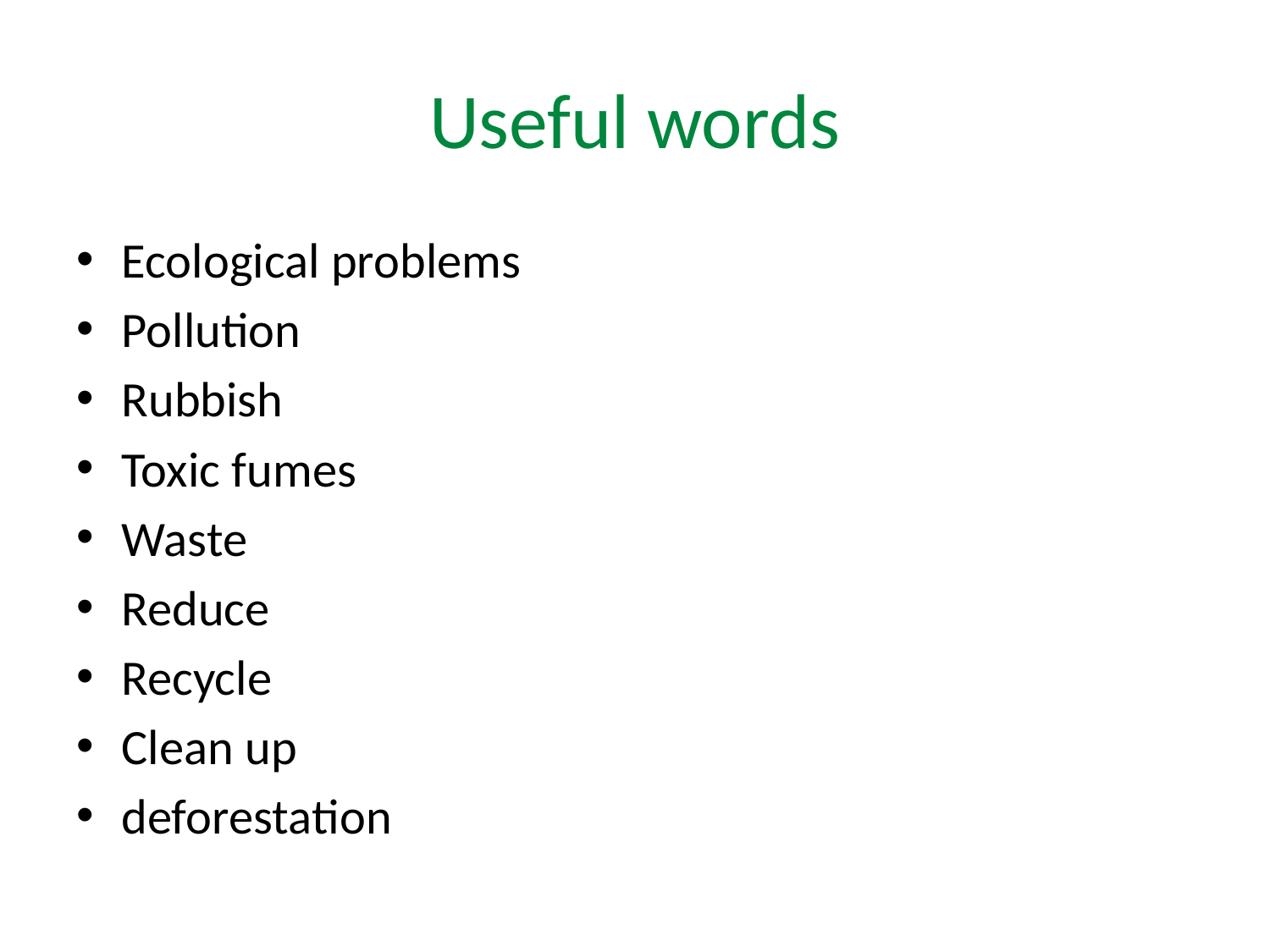

# Useful words
Ecological problems
Pollution
Rubbish
Toxic fumes
Waste
Reduce
Recycle
Clean up
deforestation